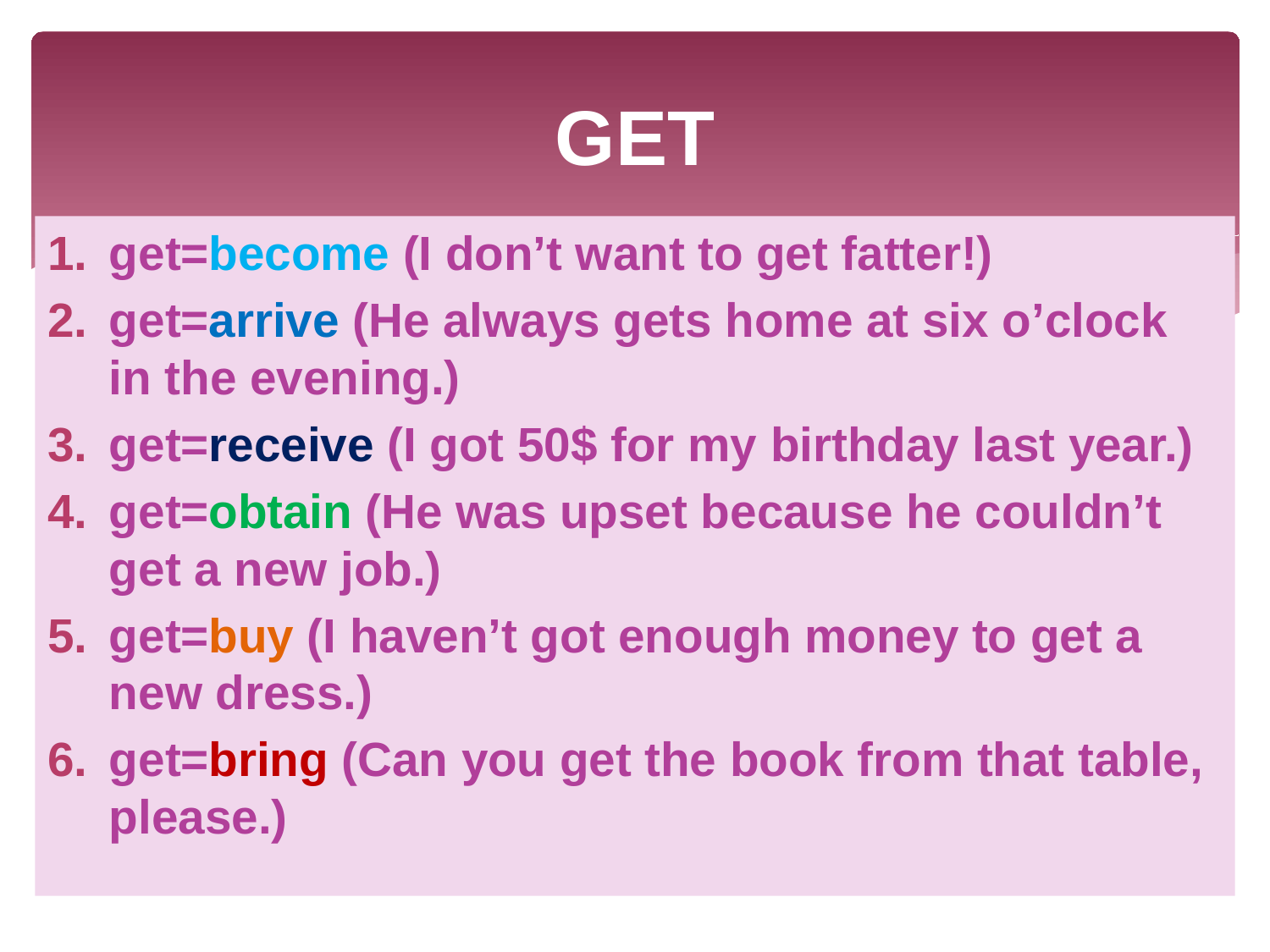

# GET
get=become (I don’t want to get fatter!)
get=arrive (He always gets home at six o’clock in the evening.)
get=receive (I got 50$ for my birthday last year.)
get=obtain (He was upset because he couldn’t get a new job.)
get=buy (I haven’t got enough money to get a new dress.)
get=bring (Can you get the book from that table, please.)